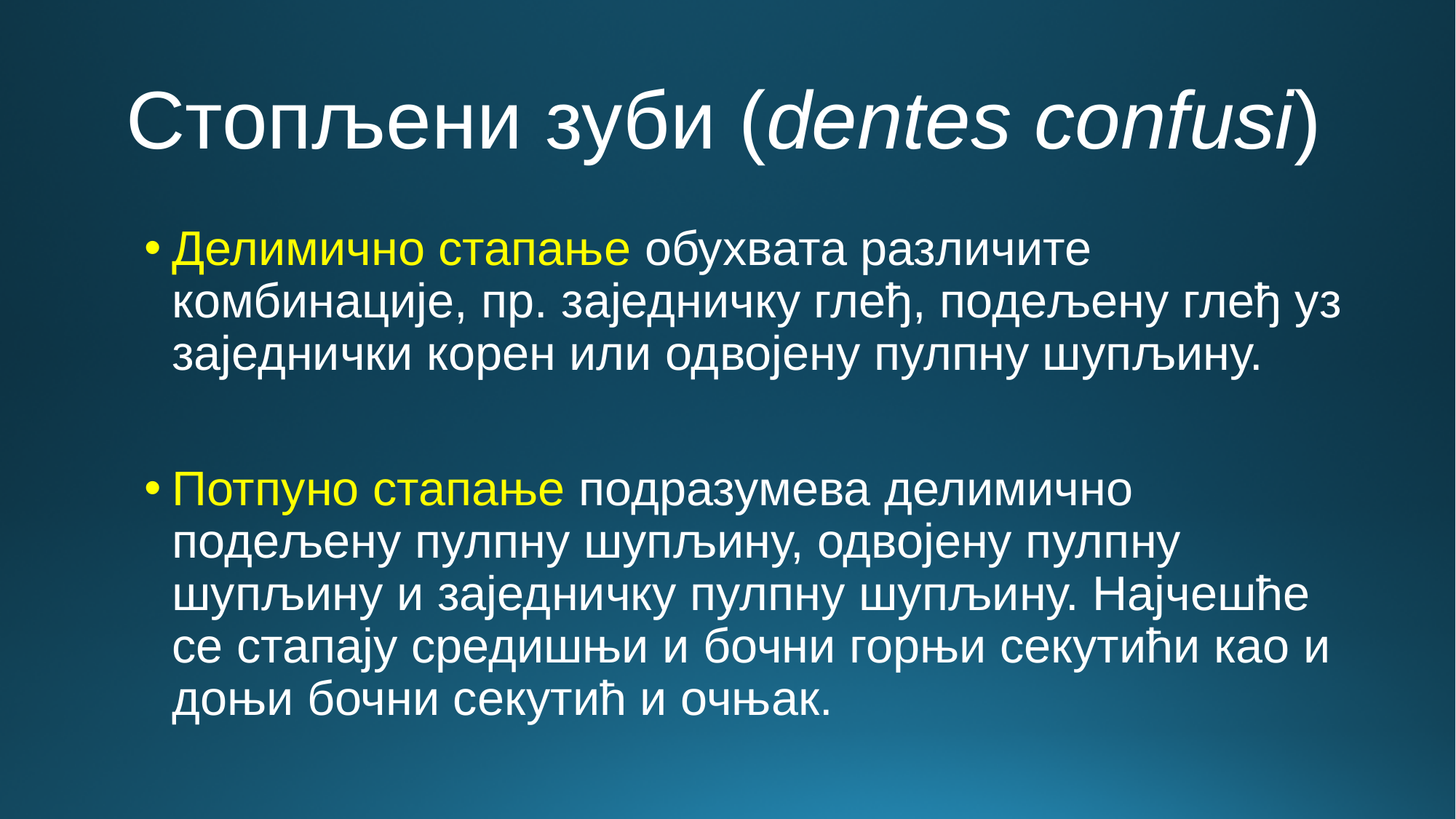

# Стопљени зуби (dentes confusi)
Делимично стапање обухвата различите комбинације, пр. заједничку глеђ, подељену глеђ уз заједнички корен или одвојену пулпну шупљину.

Потпуно стапање подразумева делимично подељену пулпну шупљину, одвојену пулпну шупљину и заједничку пулпну шупљину. Најчешће се стапају средишњи и бочни горњи секутићи као и доњи бочни секутић и очњак.